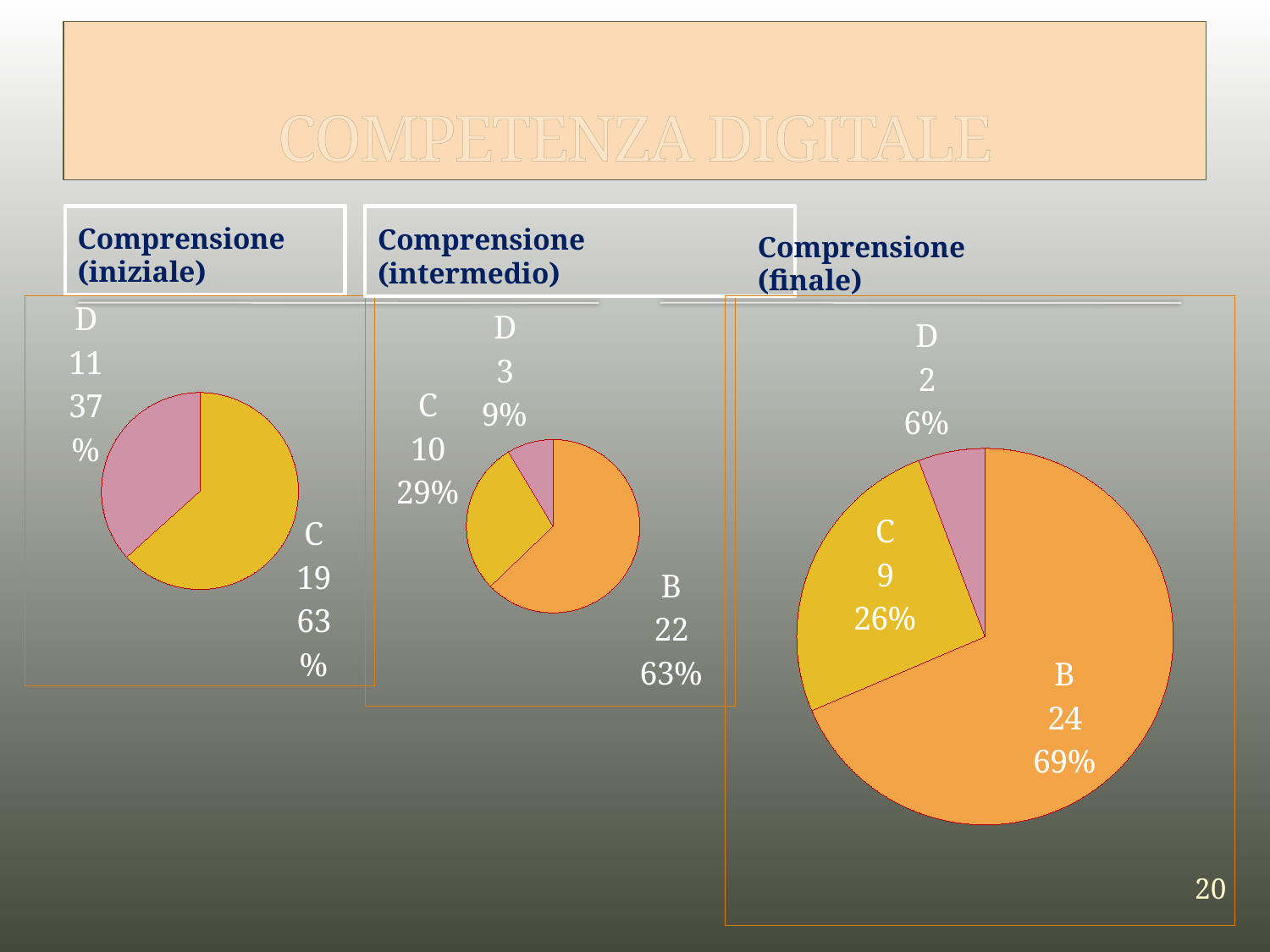

# COMPETENZA DIGITALE
Comprensione
(iniziale)
Comprensione
(intermedio)
Comprensione
(finale)

### Chart

| Category | Colonna1 |
|---|---|
| A | 0.0 |
| B | 22.0 |
| C | 10.0 |
| D | 3.0 |

### Chart

| Category | Colonna1 |
|---|---|
| A | 0.0 |
| B | 24.0 |
| C | 9.0 |
| D | 2.0 |

### Chart

| Category | Colonna1 |
|---|---|
| A | 0.0 |
| B | 0.0 |
| C | 19.0 |
| D | 11.0 |
20